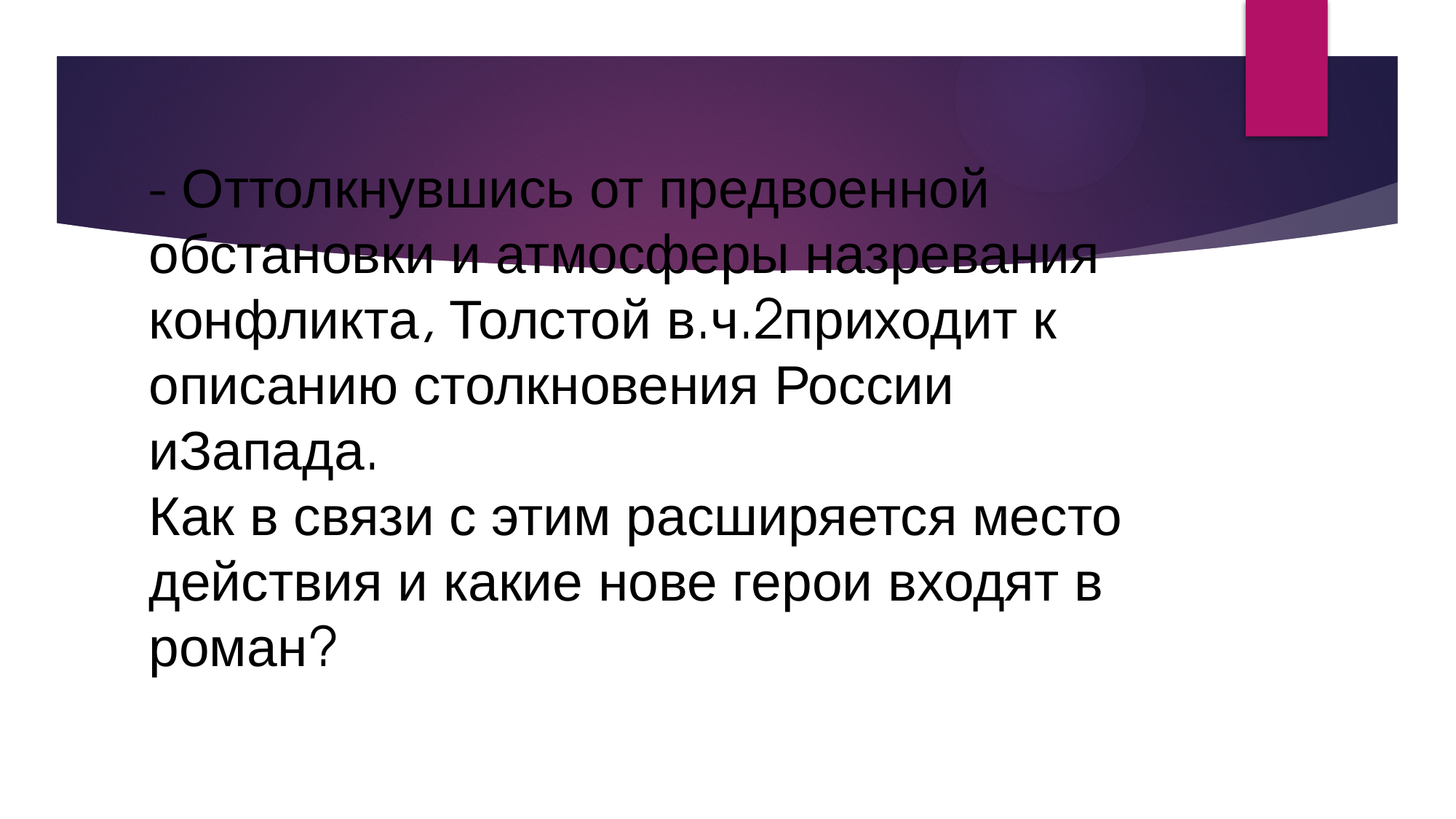

# - Оттолкнувшись от предвоенной обстановки и атмосферы назревания конфликта, Толстой в.ч.2приходит к описанию столкновения России иЗапада. Как в связи с этим расширяется место действия и какие нове герои входят в роман?